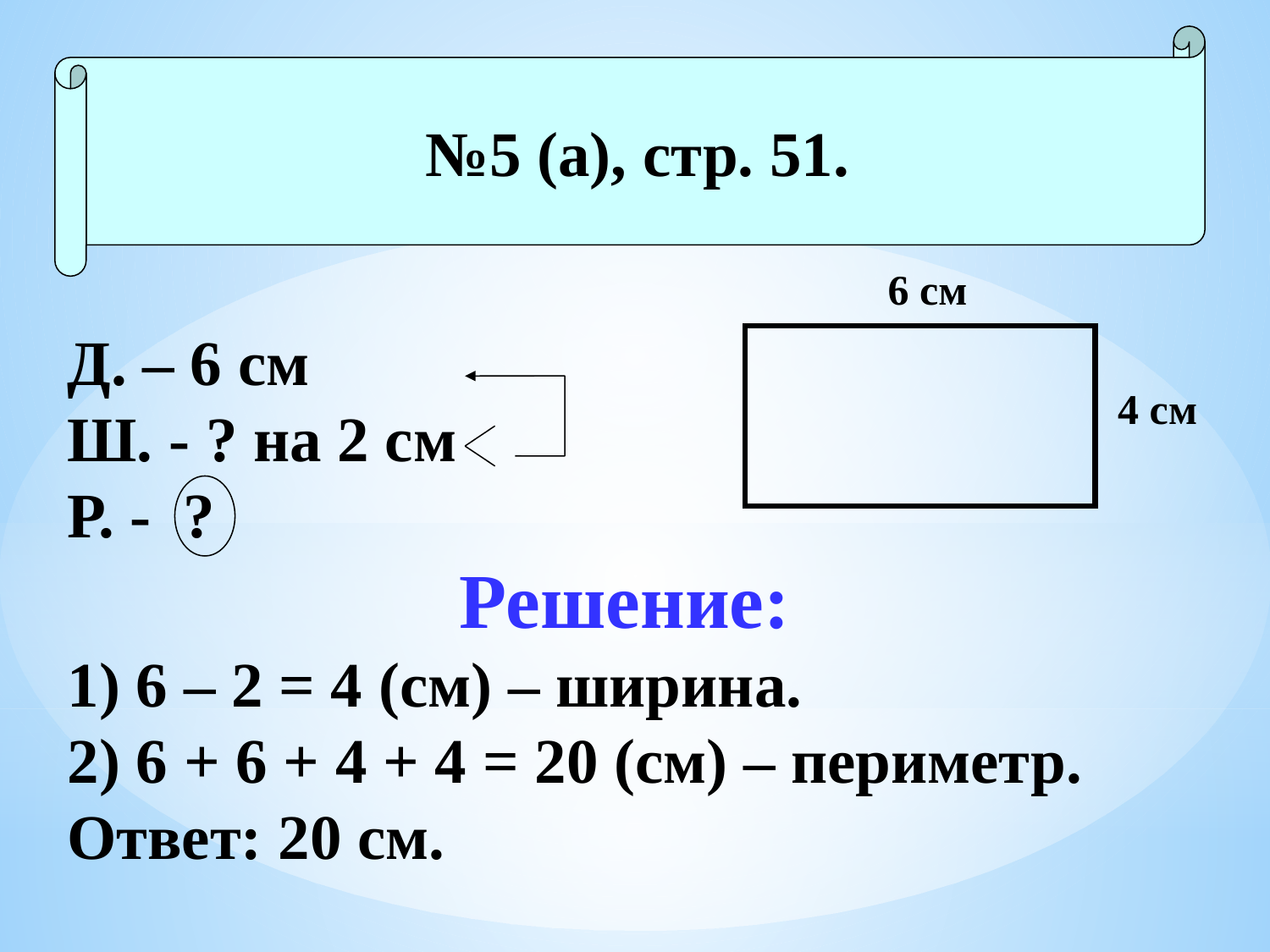

№5 (а), стр. 51.

6 см
Д. – 6 см
Ш. - ? на 2 см
Р. -  ?
Решение:
 6 – 2 = 4 (см) – ширина.
 6 + 6 + 4 + 4 = 20 (см) – периметр.
Ответ: 20 см.

4 см

#